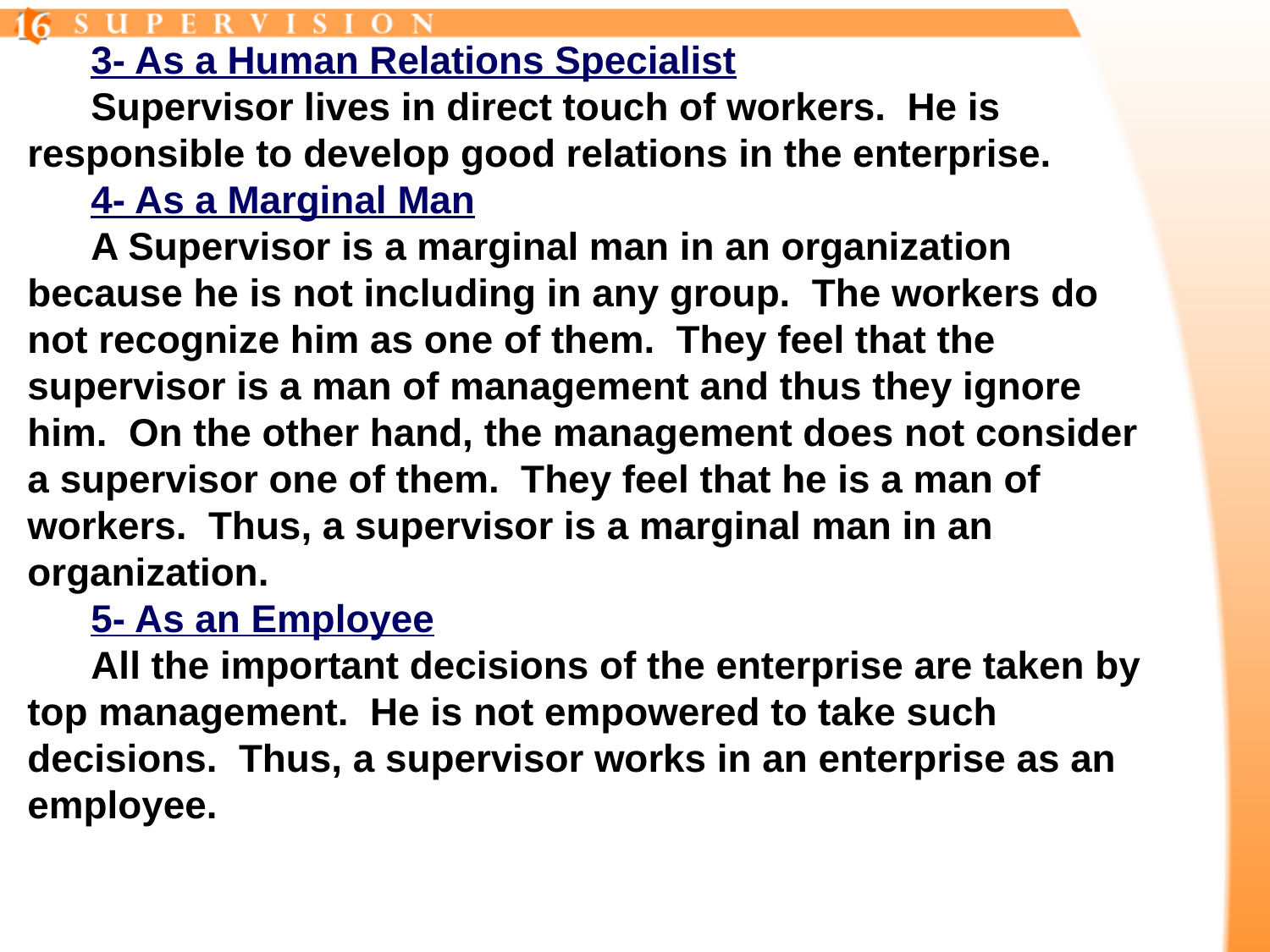

3- As a Human Relations Specialist
Supervisor lives in direct touch of workers.  He is responsible to develop good relations in the enterprise.
4- As a Marginal Man
A Supervisor is a marginal man in an organization because he is not including in any group.  The workers do not recognize him as one of them.  They feel that the supervisor is a man of management and thus they ignore him.  On the other hand, the management does not consider a supervisor one of them.  They feel that he is a man of workers.  Thus, a supervisor is a marginal man in an organization.
5- As an Employee
All the important decisions of the enterprise are taken by top management.  He is not empowered to take such decisions.  Thus, a supervisor works in an enterprise as an employee.